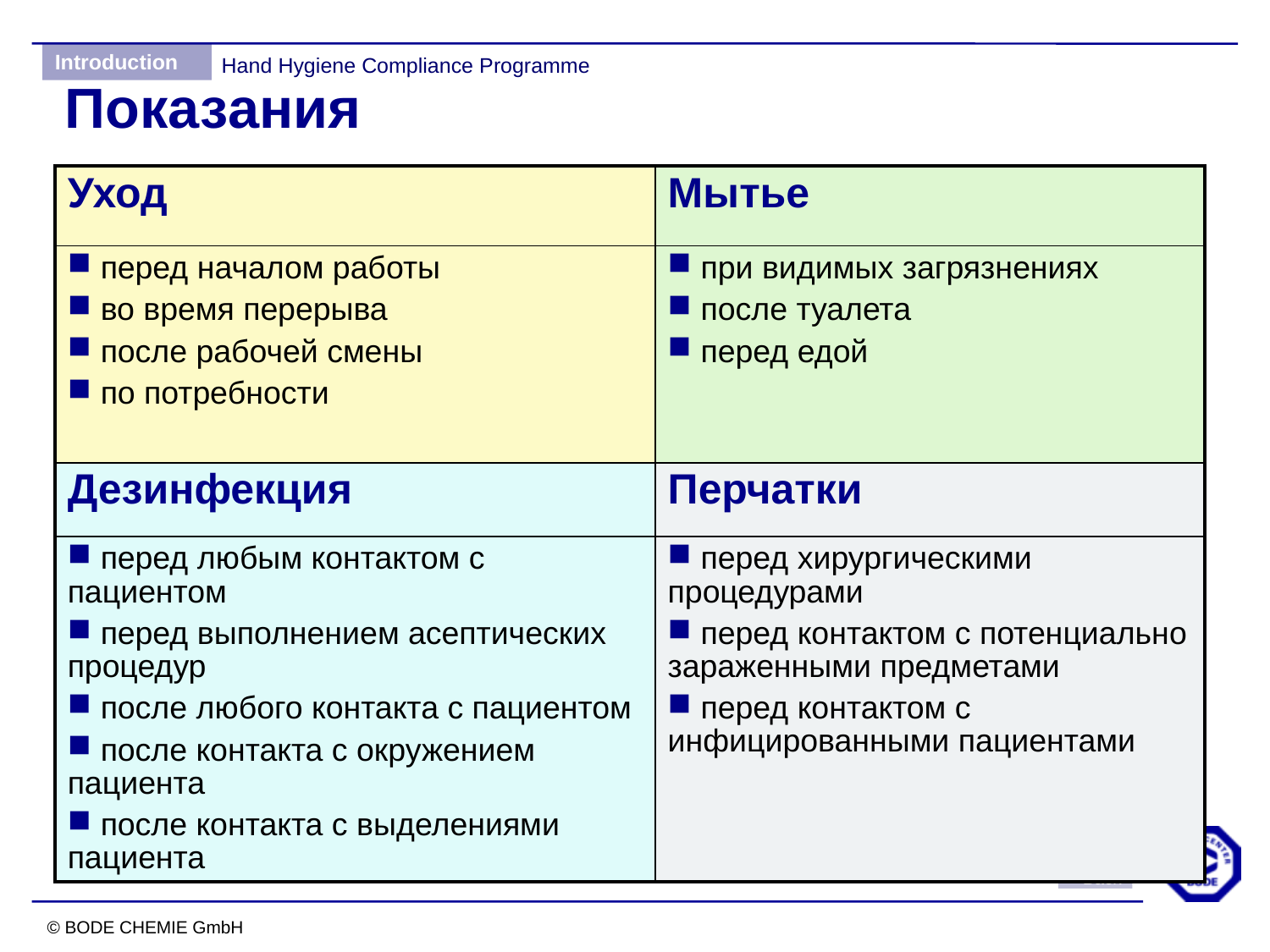

# Показания
| Уход | Мытье |
| --- | --- |
| перед началом работы во время перерыва после рабочей смены по потребности | при видимых загрязнениях после туалета перед едой |
| Дезинфекция | Перчатки |
| перед любым контактом с пациентом перед выполнением асептических процедур после любого контакта с пациентом после контакта с окружением пациента после контакта с выделениями пациента | перед хирургическими процедурами перед контактом с потенциально зараженными предметами перед контактом с инфицированными пациентами |